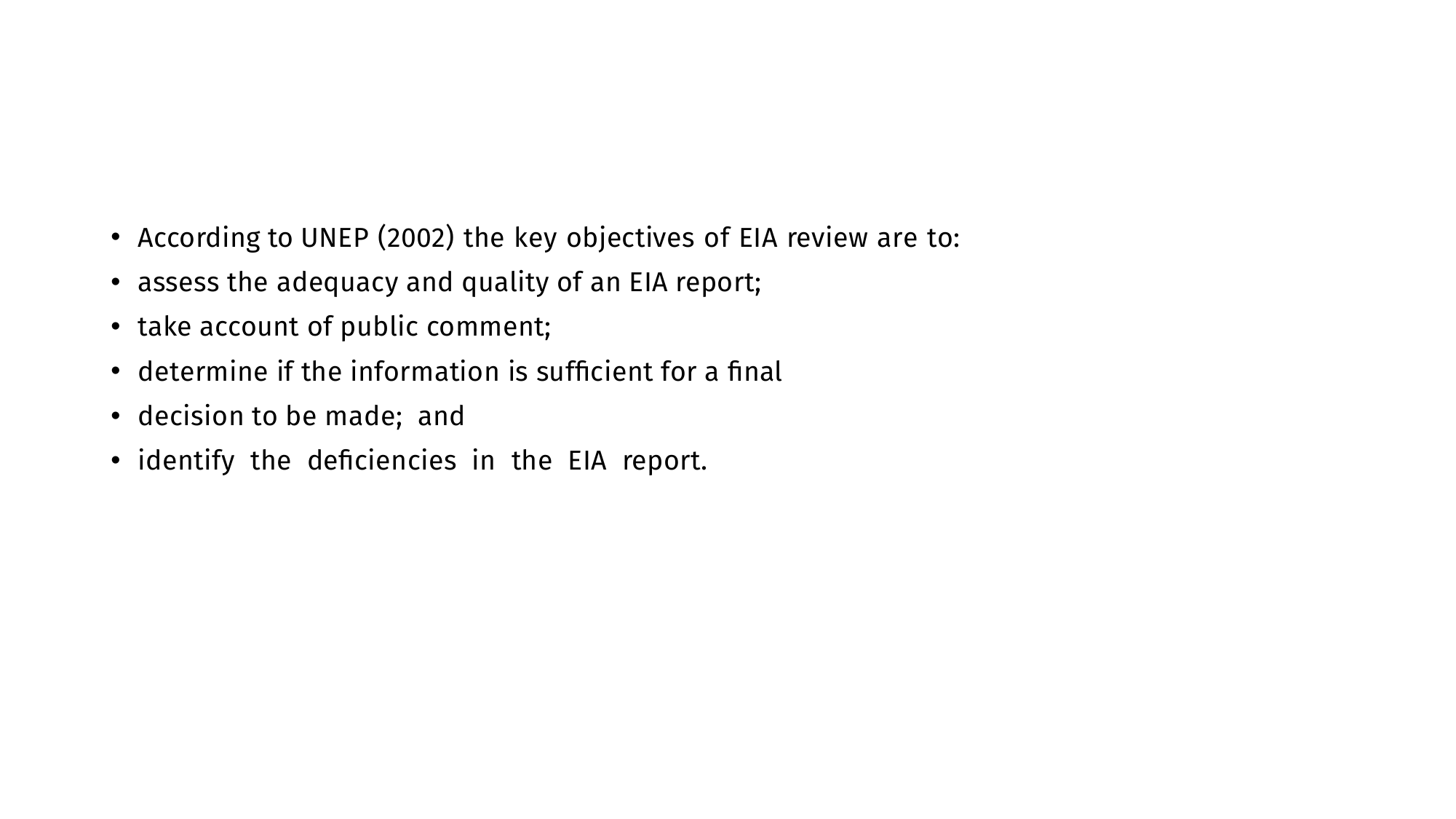

#
According to UNEP (2002) the key objectives of EIA review are to:
assess the adequacy and quality of an EIA report;
take account of public comment;
determine if the information is sufficient for a final
decision to be made;  and
identify  the  deficiencies  in  the  EIA  report.